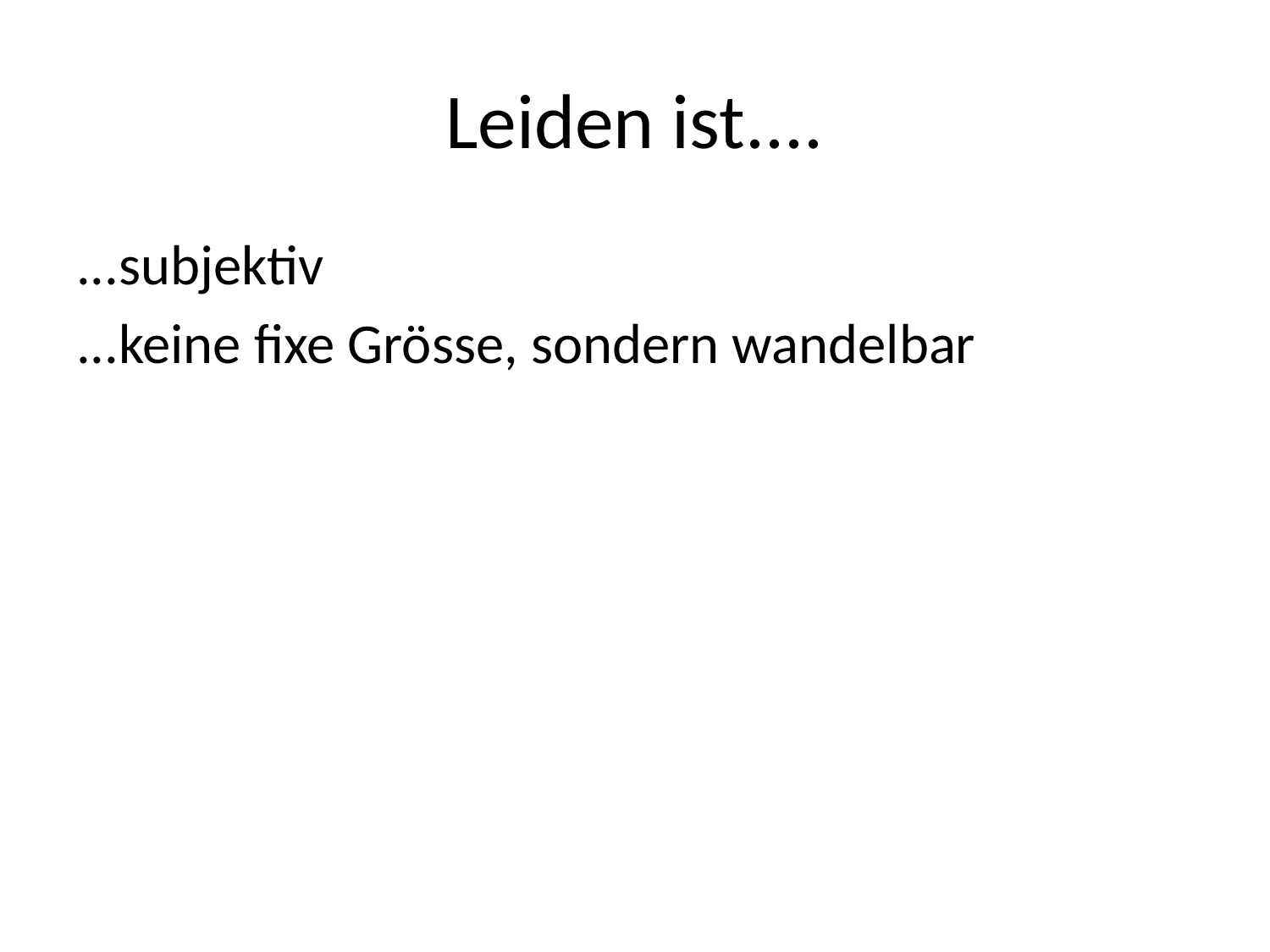

# Leiden ist....
...subjektiv
...keine fixe Grösse, sondern wandelbar